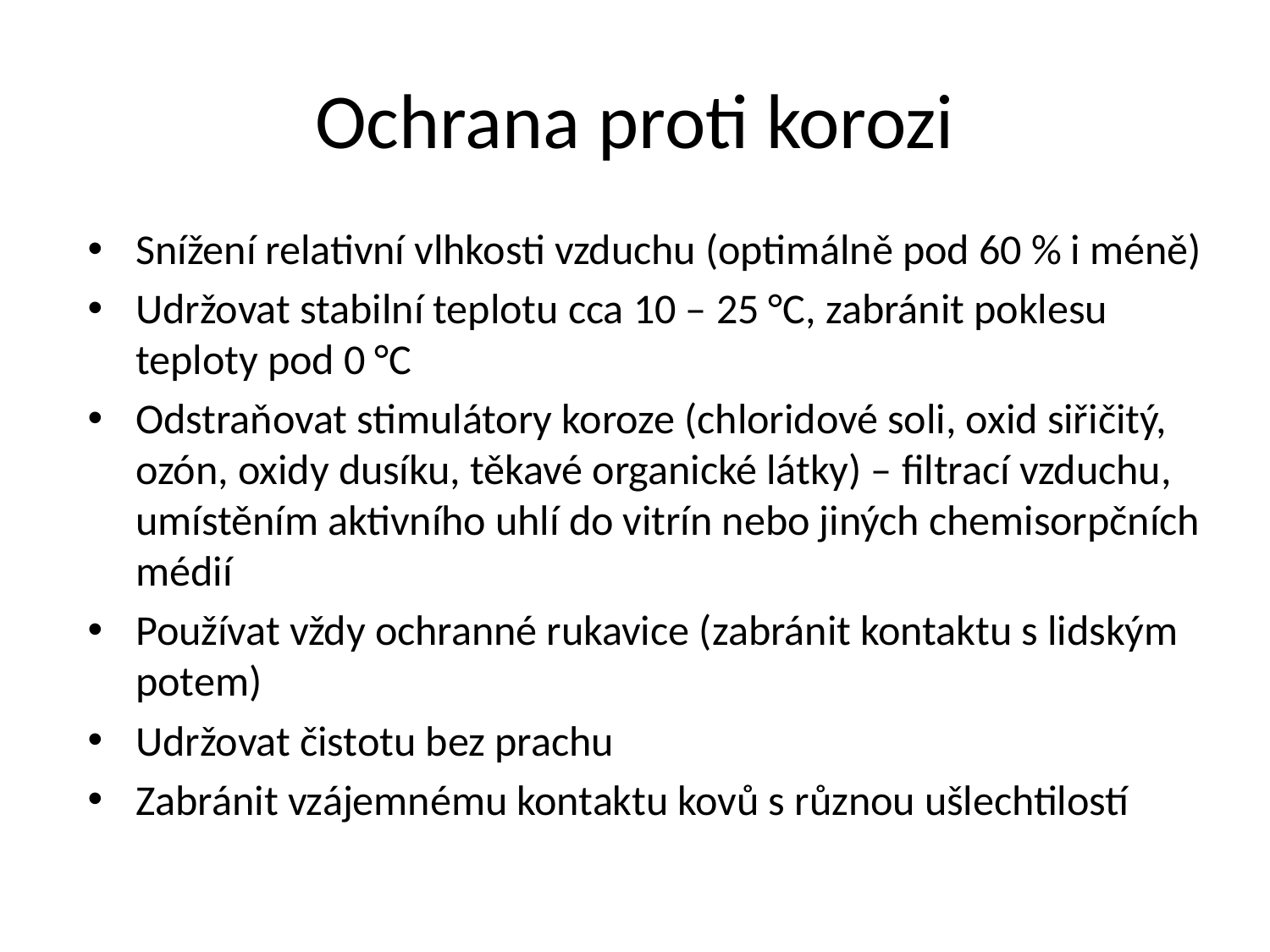

# Ochrana proti korozi
Snížení relativní vlhkosti vzduchu (optimálně pod 60 % i méně)
Udržovat stabilní teplotu cca 10 – 25 °C, zabránit poklesu teploty pod 0 °C
Odstraňovat stimulátory koroze (chloridové soli, oxid siřičitý, ozón, oxidy dusíku, těkavé organické látky) – filtrací vzduchu, umístěním aktivního uhlí do vitrín nebo jiných chemisorpčních médií
Používat vždy ochranné rukavice (zabránit kontaktu s lidským potem)
Udržovat čistotu bez prachu
Zabránit vzájemnému kontaktu kovů s různou ušlechtilostí